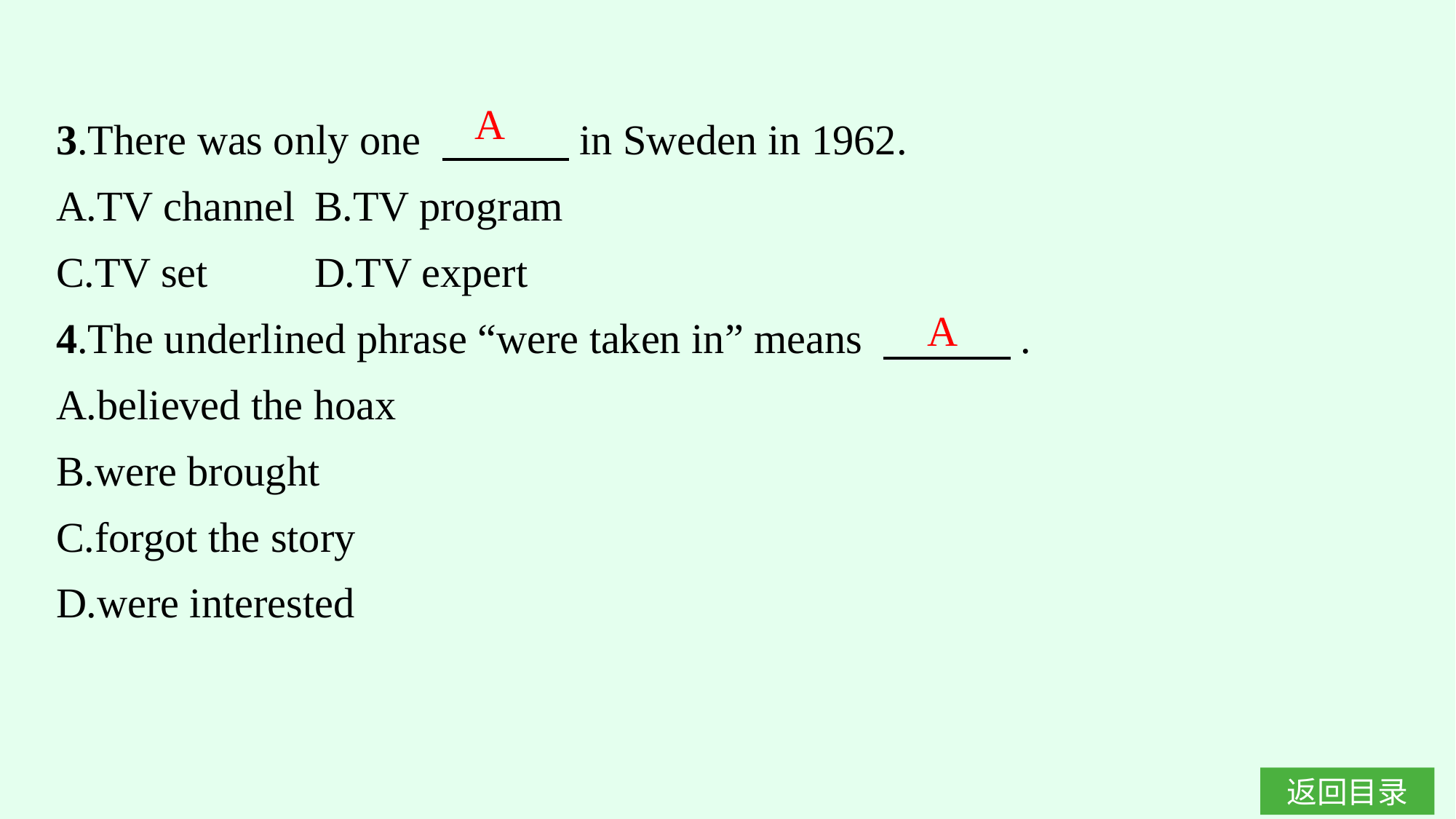

3.There was only one 　　　in Sweden in 1962.
A.TV channel	B.TV program
C.TV set	D.TV expert
4.The underlined phrase “were taken in” means 　　　.
A.believed the hoax
B.were brought
C.forgot the story
D.were interested
A
A